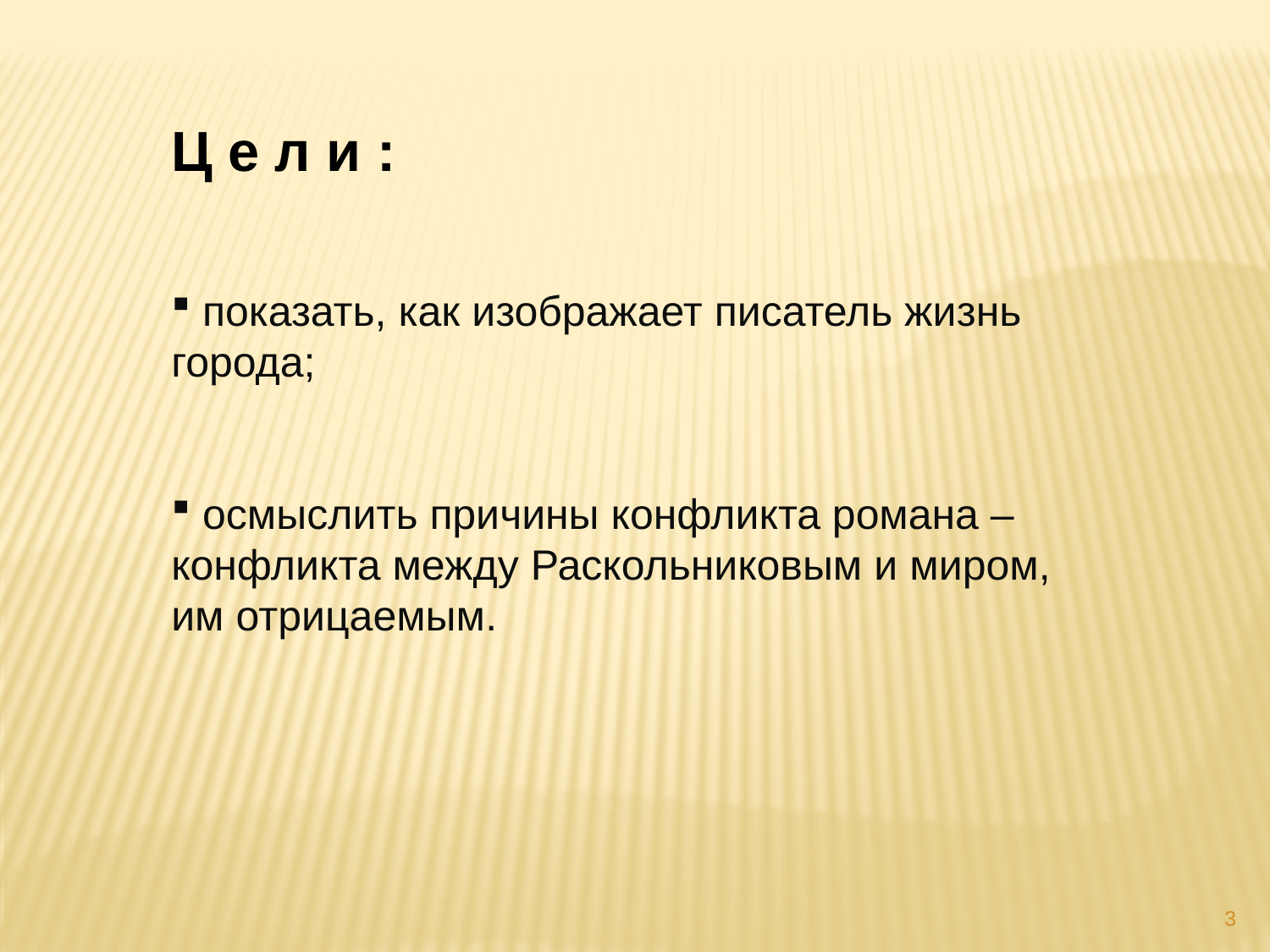

Ц е л и :

 показать, как изображает писатель жизнь города;

 осмыслить причины конфликта романа – конфликта между Раскольниковым и миром, им отрицаемым.
3